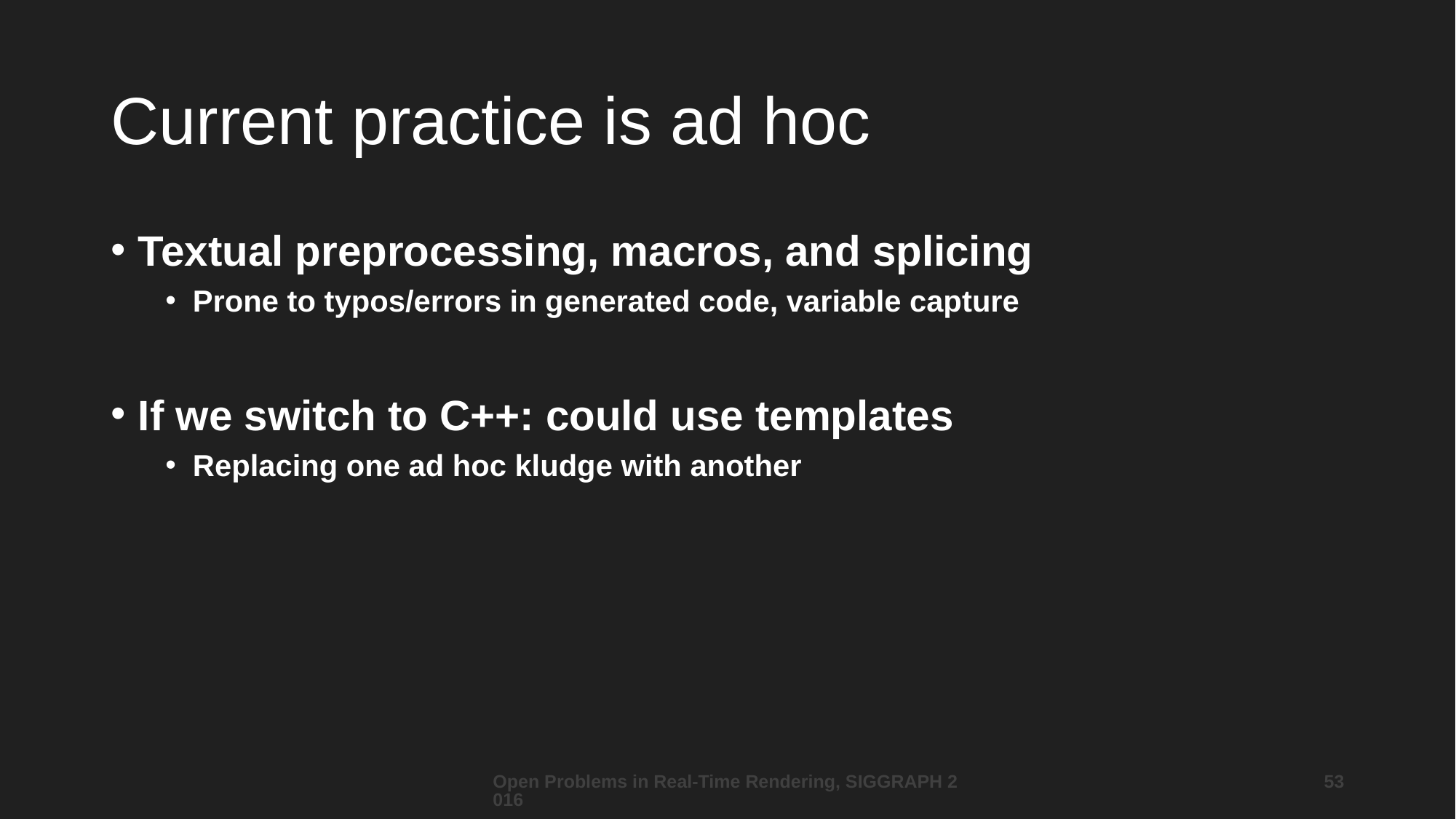

# Current practice is ad hoc
Textual preprocessing, macros, and splicing
Prone to typos/errors in generated code, variable capture

If we switch to C++: could use templates
Replacing one ad hoc kludge with another
Open Problems in Real-Time Rendering, SIGGRAPH 2016
53